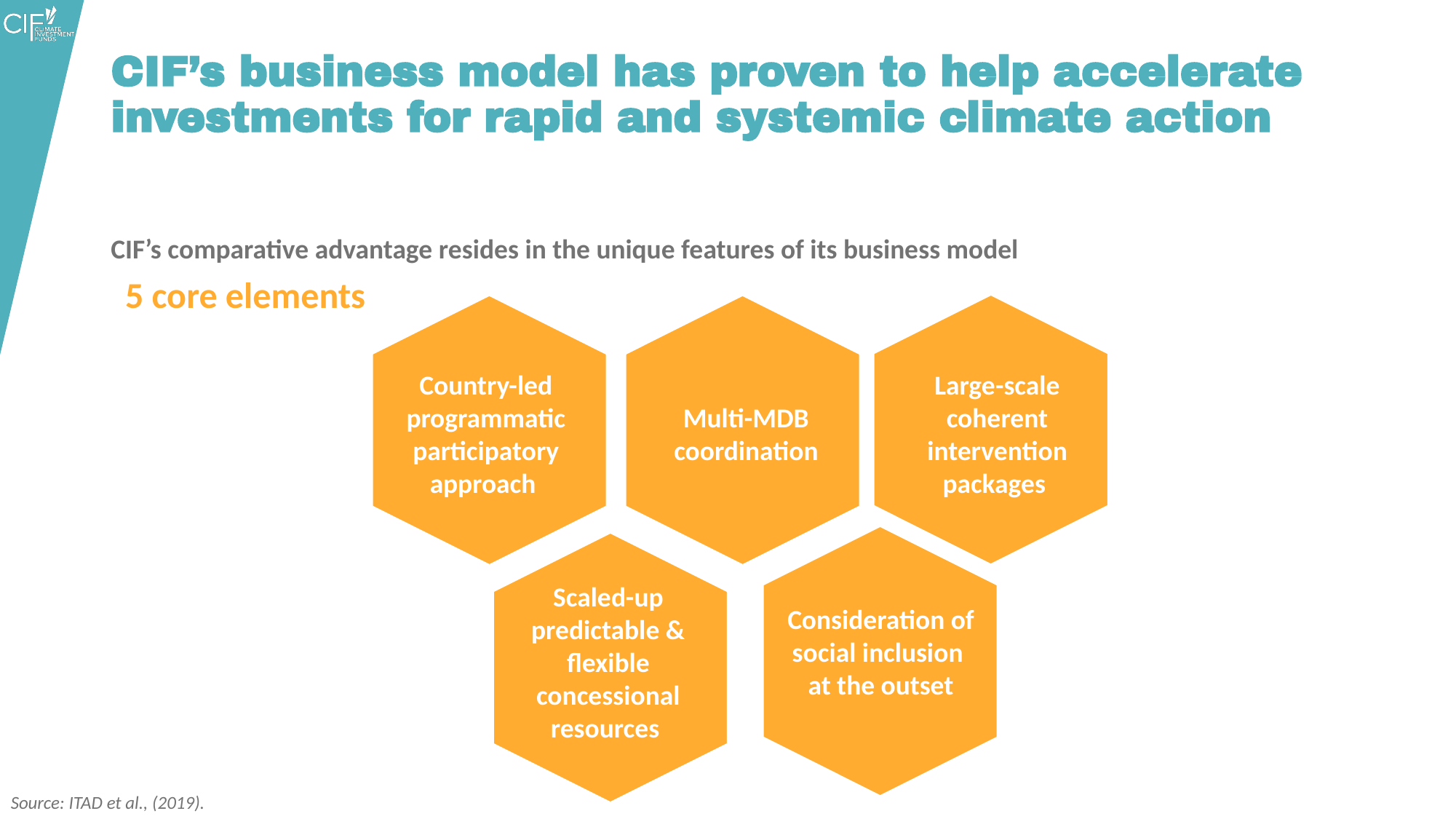

# CIF’s business model has proven to help accelerate investments for rapid and systemic climate action

CIF’s comparative advantage resides in the unique features of its business model
5 core elements
Country-led programmatic participatory approach
Large-scale coherent intervention packages
Multi-MDB coordination

Scaled-up predictable & flexible concessional resources
Consideration of social inclusion
at the outset
Source: ITAD et al., (2019).